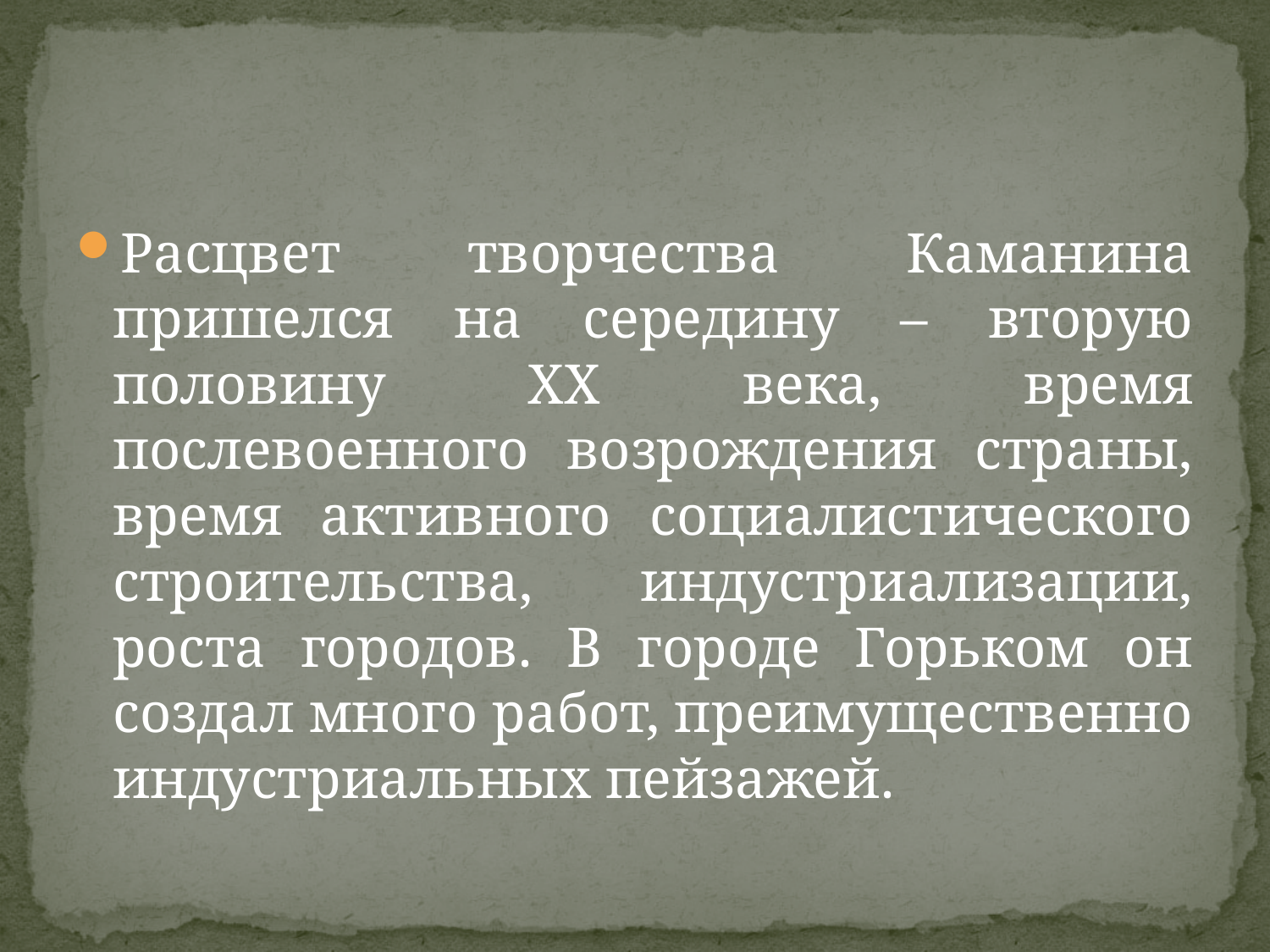

#
Расцвет творчества Каманина пришелся на середину – вторую половину ХХ века, время послевоенного возрождения страны, время активного социалистического строительства, индустриализации, роста городов. В городе Горьком он создал много работ, преимущественно индустриальных пейзажей.